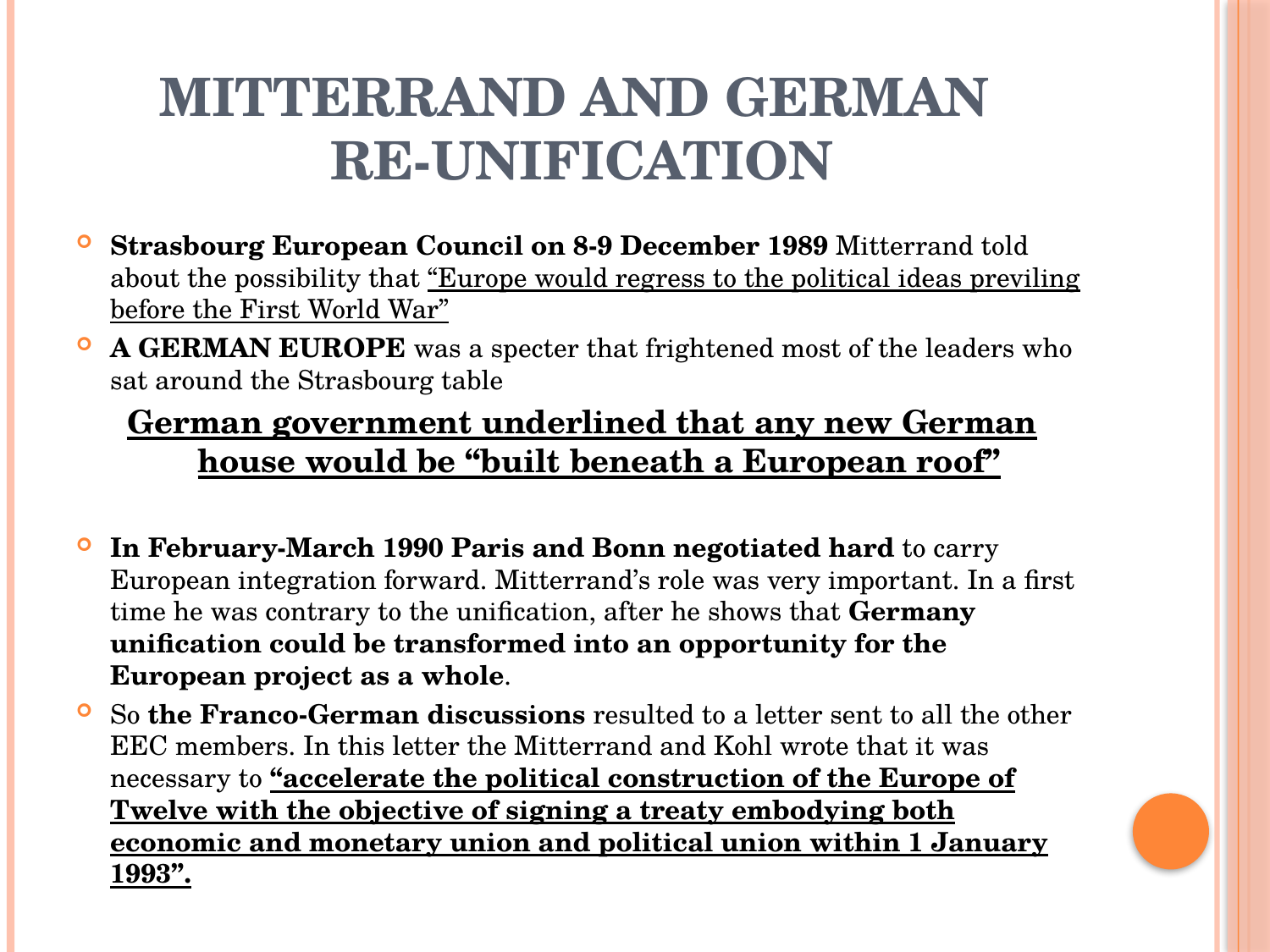

# MITTERRAND AND GERMAN RE-UNIFICATION
Strasbourg European Council on 8-9 December 1989 Mitterrand told about the possibility that “Europe would regress to the political ideas previling before the First World War”
A GERMAN EUROPE was a specter that frightened most of the leaders who sat around the Strasbourg table
German government underlined that any new German house would be “built beneath a European roof”

In February-March 1990 Paris and Bonn negotiated hard to carry European integration forward. Mitterrand’s role was very important. In a first time he was contrary to the unification, after he shows that Germany unification could be transformed into an opportunity for the European project as a whole.
So the Franco-German discussions resulted to a letter sent to all the other EEC members. In this letter the Mitterrand and Kohl wrote that it was necessary to “accelerate the political construction of the Europe of Twelve with the objective of signing a treaty embodying both economic and monetary union and political union within 1 January 1993”.